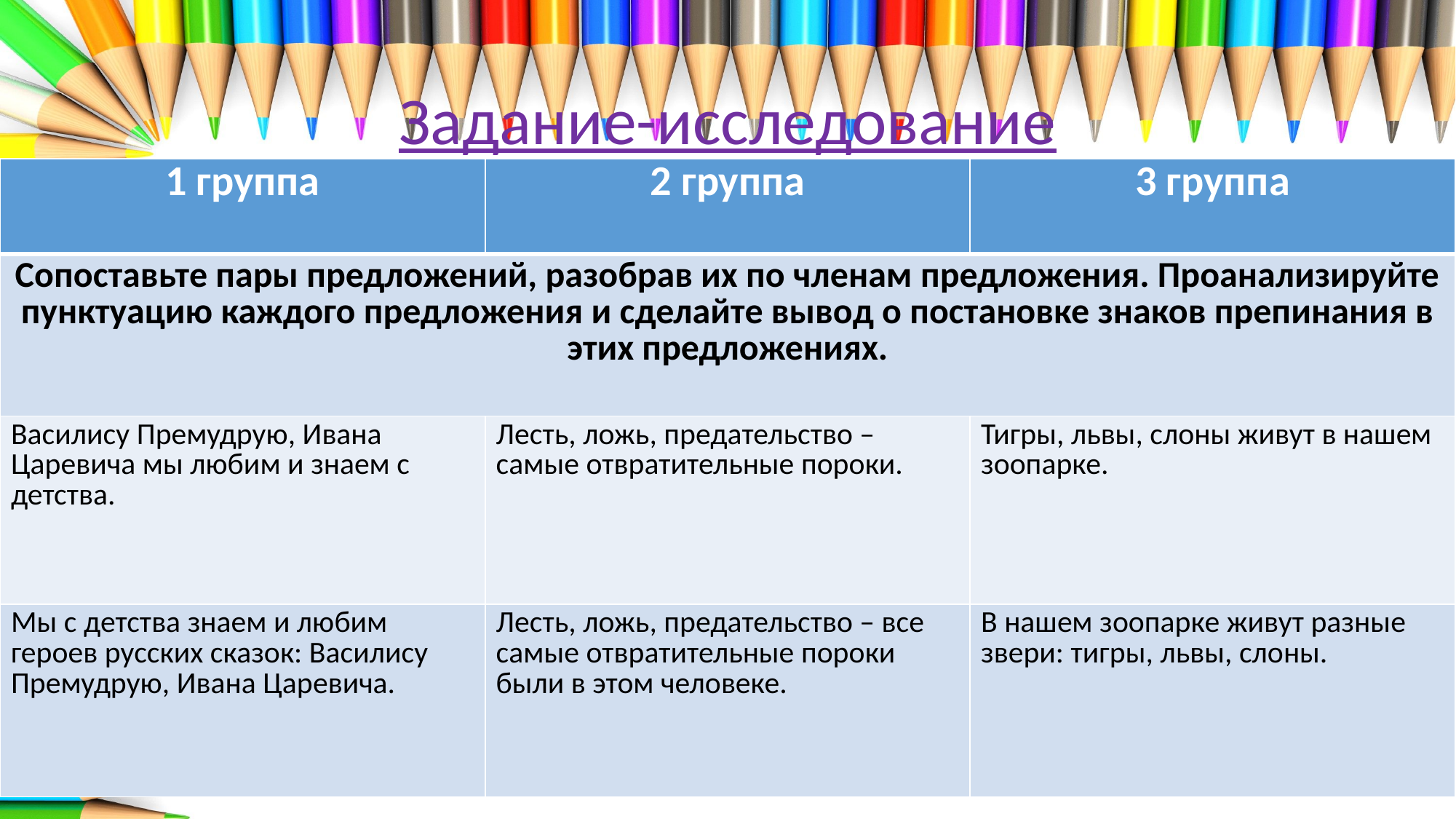

# Задание-исследование
| 1 группа | 2 группа | 3 группа |
| --- | --- | --- |
| Сопоставьте пары предложений, разобрав их по членам предложения. Проанализируйте пунктуацию каждого предложения и сделайте вывод о постановке знаков препинания в этих предложениях. |  |  |
| Василису Премудрую, Ивана Царевича мы любим и знаем с детства. | Лесть, ложь, предательство – самые отвратительные пороки. | Тигры, львы, слоны живут в нашем зоопарке. |
| Мы с детства знаем и любим героев русских сказок: Василису Премудрую, Ивана Царевича. | Лесть, ложь, предательство – все самые отвратительные пороки были в этом человеке. | В нашем зоопарке живут разные звери: тигры, львы, слоны. |